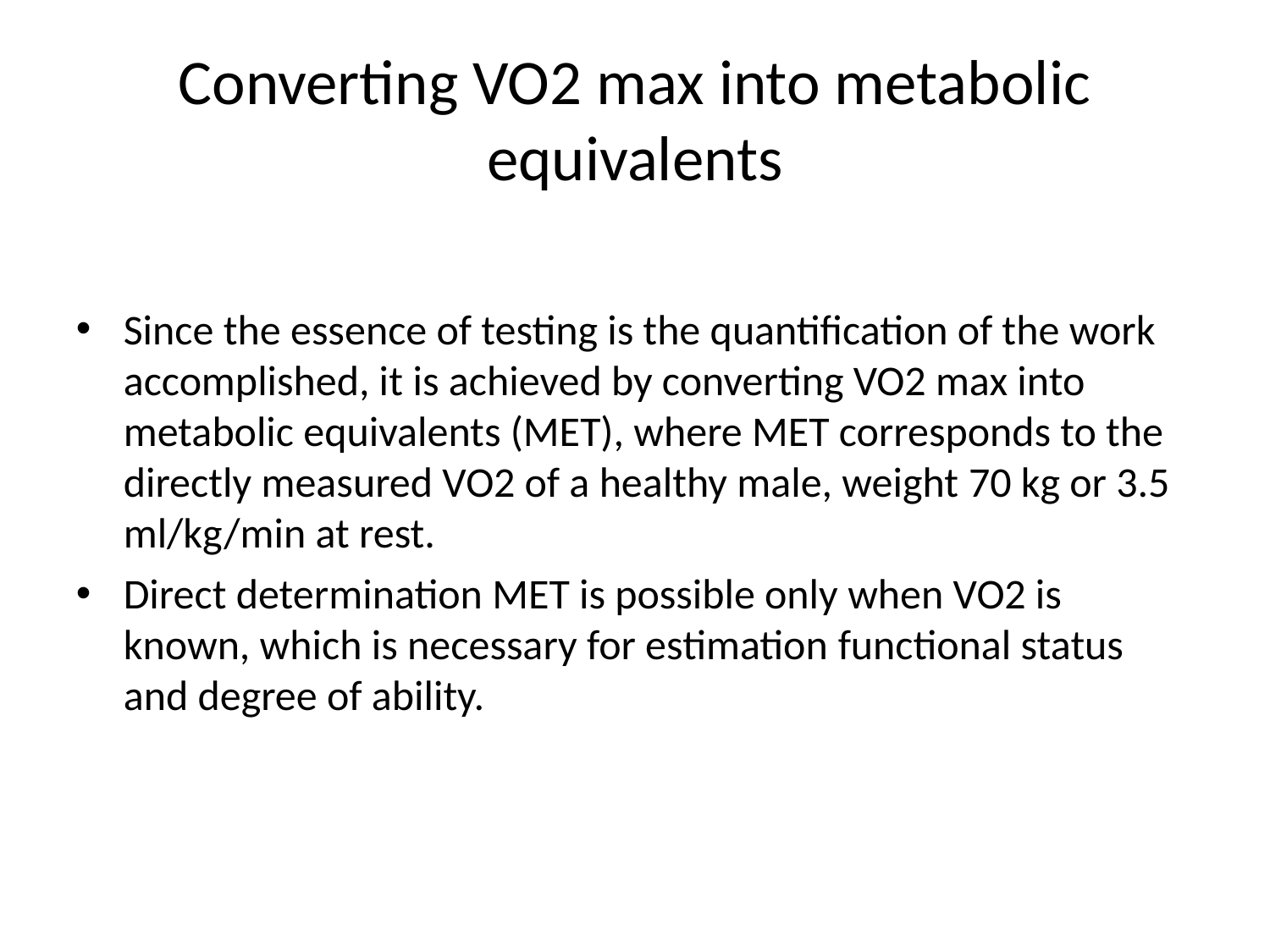

Converting VO2 max into metabolic equivalents
Since the essence of testing is the quantification of the work accomplished, it is achieved by converting VO2 max into metabolic equivalents (MET), where MET corresponds to the directly measured VO2 of a healthy male, weight 70 kg or 3.5 ml/kg/min at rest.
Direct determination MET is possible only when VO2 is known, which is necessary for estimation functional status and degree of ability.